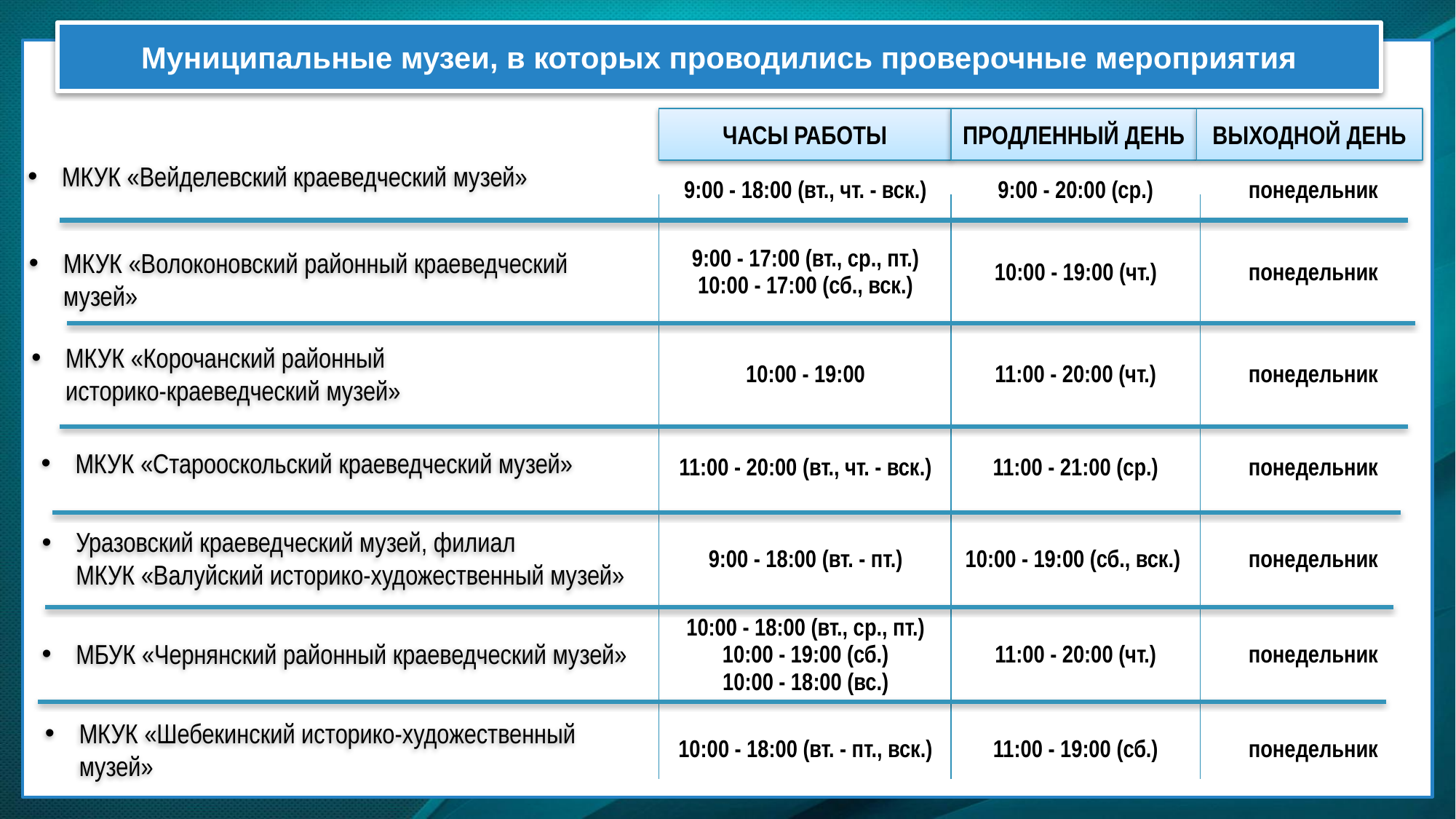

Муниципальные музеи, в которых проводились проверочные мероприятия

ЧАСЫ РАБОТЫ
ПРОДЛЕННЫЙ ДЕНЬ
ВЫХОДНОЙ ДЕНЬ
МКУК «Вейделевский краеведческий музей»
| 9:00 - 18:00 (вт., чт. - вск.) | 9:00 - 20:00 (ср.) | понедельник |
| --- | --- | --- |
| 9:00 - 17:00 (вт., ср., пт.) 10:00 - 17:00 (сб., вск.) | 10:00 - 19:00 (чт.) | понедельник |
| 10:00 - 19:00 | 11:00 - 20:00 (чт.) | понедельник |
| 11:00 - 20:00 (вт., чт. - вск.) | 11:00 - 21:00 (ср.) | понедельник |
| 9:00 - 18:00 (вт. - пт.) | 10:00 - 19:00 (сб., вск.) | понедельник |
| 10:00 - 18:00 (вт., ср., пт.) 10:00 - 19:00 (сб.) 10:00 - 18:00 (вс.) | 11:00 - 20:00 (чт.) | понедельник |
| 10:00 - 18:00 (вт. - пт., вск.) | 11:00 - 19:00 (сб.) | понедельник |
МКУК «Волоконовский районный краеведческий музей»
МКУК «Корочанский районный
историко-краеведческий музей»
МКУК «Старооскольский краеведческий музей»
Уразовский краеведческий музей, филиал
МКУК «Валуйский историко-художественный музей»
МБУК «Чернянский районный краеведческий музей»
МКУК «Шебекинский историко-художественный музей»